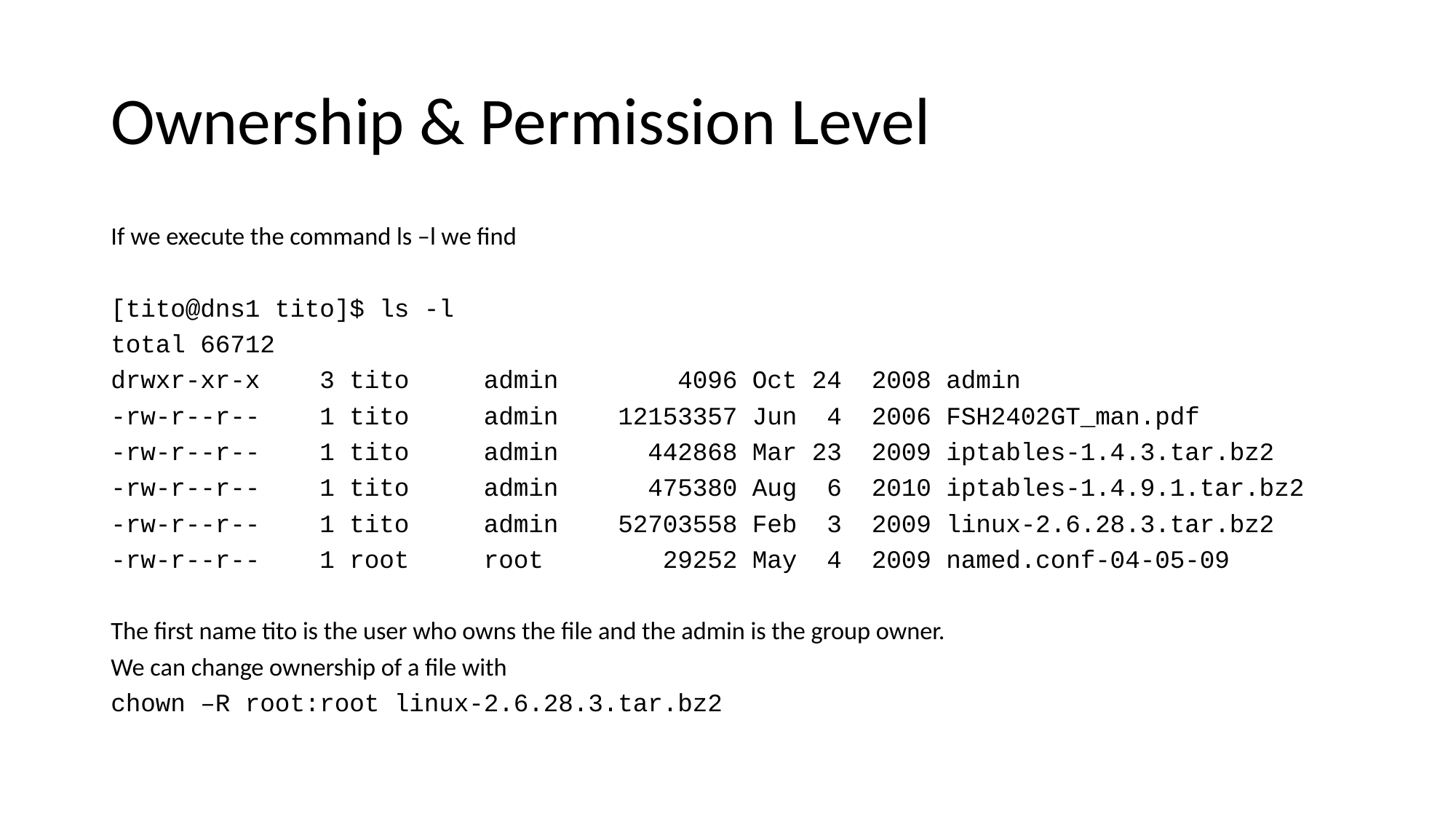

# Ownership & Permission Level
If we execute the command ls –l we find

[tito@dns1 tito]$ ls -l
total 66712
drwxr-xr-x    3 tito     admin        4096 Oct 24  2008 admin
-rw-r--r--    1 tito     admin    12153357 Jun  4  2006 FSH2402GT_man.pdf
-rw-r--r--    1 tito     admin      442868 Mar 23  2009 iptables-1.4.3.tar.bz2
-rw-r--r--    1 tito     admin      475380 Aug  6  2010 iptables-1.4.9.1.tar.bz2
-rw-r--r--    1 tito     admin    52703558 Feb  3  2009 linux-2.6.28.3.tar.bz2
-rw-r--r--    1 root     root        29252 May  4  2009 named.conf-04-05-09

The first name tito is the user who owns the file and the admin is the group owner.
We can change ownership of a file with
chown –R root:root linux-2.6.28.3.tar.bz2